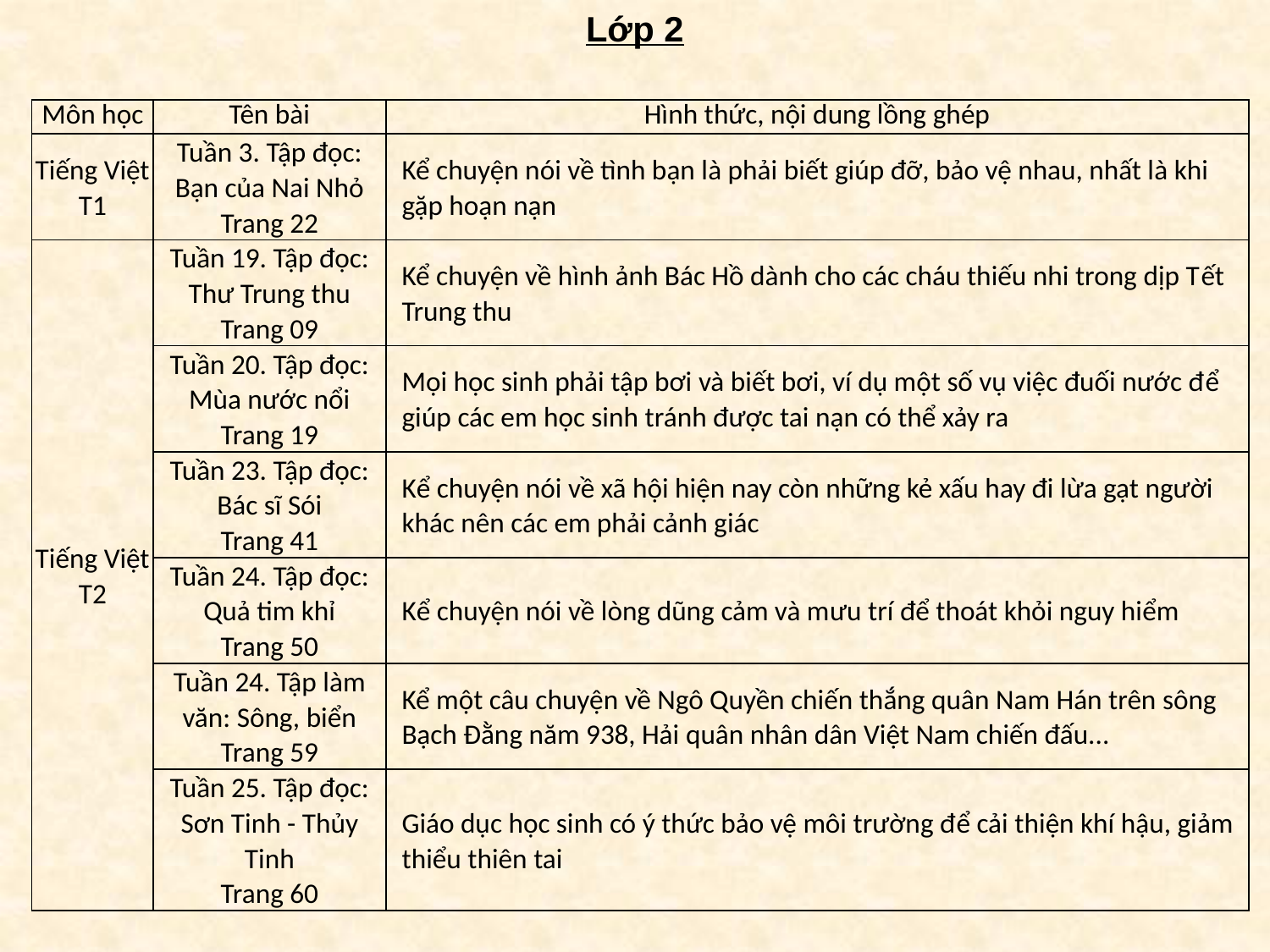

Lớp 2
| Môn học | Tên bài | Hình thức, nội dung lồng ghép |
| --- | --- | --- |
| Tiếng Việt T1 | Tuần 3. Tập đọc: Bạn của Nai Nhỏ Trang 22 | Kể chuyện nói về tình bạn là phải biết giúp đỡ, bảo vệ nhau, nhất là khi gặp hoạn nạn |
| Tiếng Việt T2 | Tuần 19. Tập đọc: Thư Trung thu Trang 09 | Kể chuyện về hình ảnh Bác Hồ dành cho các cháu thiếu nhi trong dịp Tết Trung thu |
|  | Tuần 20. Tập đọc: Mùa nước nổi Trang 19 | Mọi học sinh phải tập bơi và biết bơi, ví dụ một số vụ việc đuối nước để giúp các em học sinh tránh được tai nạn có thể xảy ra |
|  | Tuần 23. Tập đọc: Bác sĩ Sói Trang 41 | Kể chuyện nói về xã hội hiện nay còn những kẻ xấu hay đi lừa gạt người khác nên các em phải cảnh giác |
|  | Tuần 24. Tập đọc: Quả tim khỉ Trang 50 | Kể chuyện nói về lòng dũng cảm và mưu trí để thoát khỏi nguy hiểm |
|  | Tuần 24. Tập làm văn: Sông, biển Trang 59 | Kể một câu chuyện về Ngô Quyền chiến thắng quân Nam Hán trên sông Bạch Đằng năm 938, Hải quân nhân dân Việt Nam chiến đấu... |
|  | Tuần 25. Tập đọc: Sơn Tinh - Thủy Tinh Trang 60 | Giáo dục học sinh có ý thức bảo vệ môi trường để cải thiện khí hậu, giảm thiểu thiên tai |